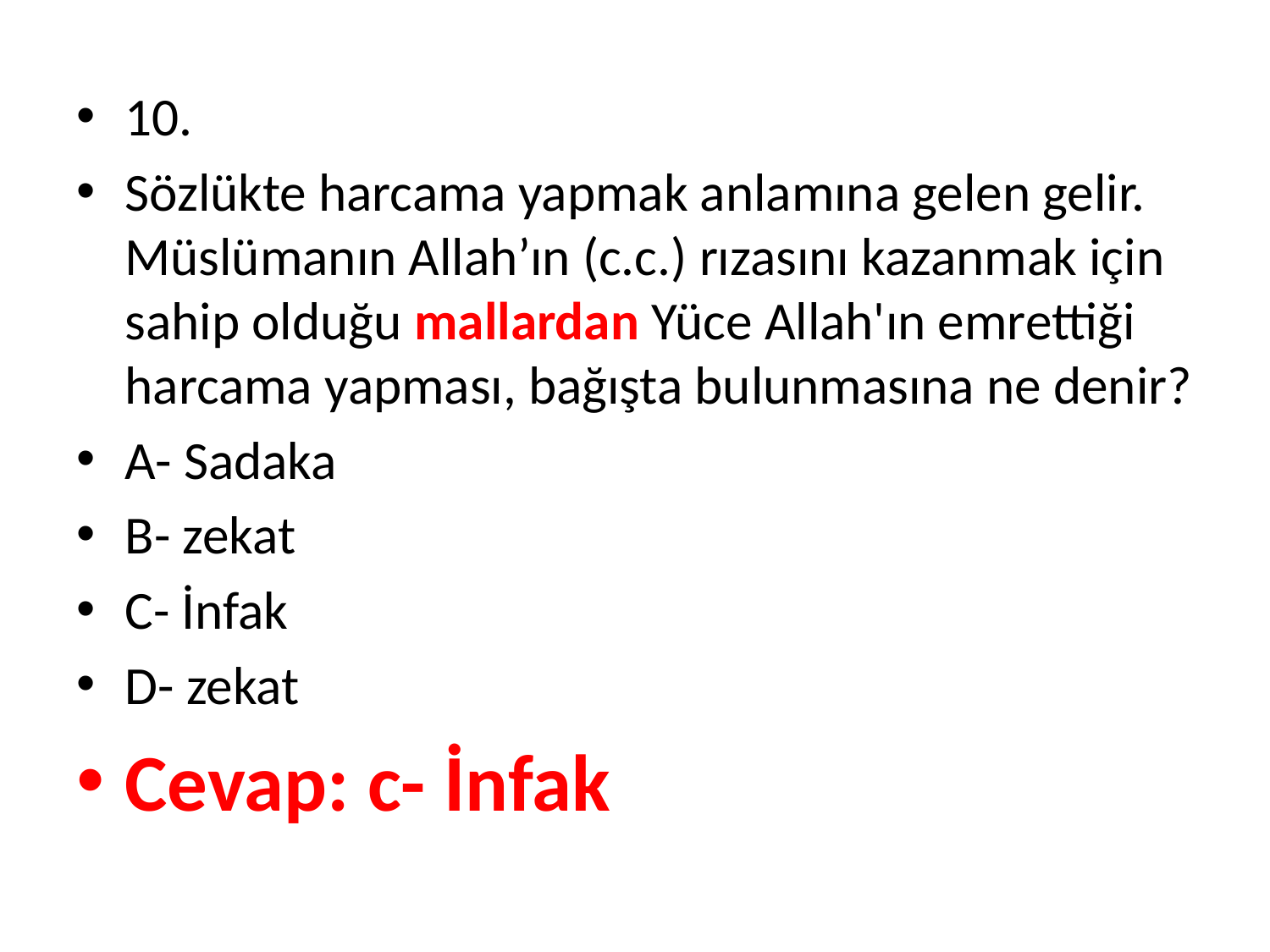

10.
Sözlükte harcama yapmak anlamına gelen gelir.  Müslümanın Allah’ın (c.c.) rızasını kazanmak için sahip olduğu mallardan Yüce Allah'ın emrettiği harcama yapması, bağışta bulunmasına ne denir?
A- Sadaka
B- zekat
C- İnfak
D- zekat
Cevap: c- İnfak